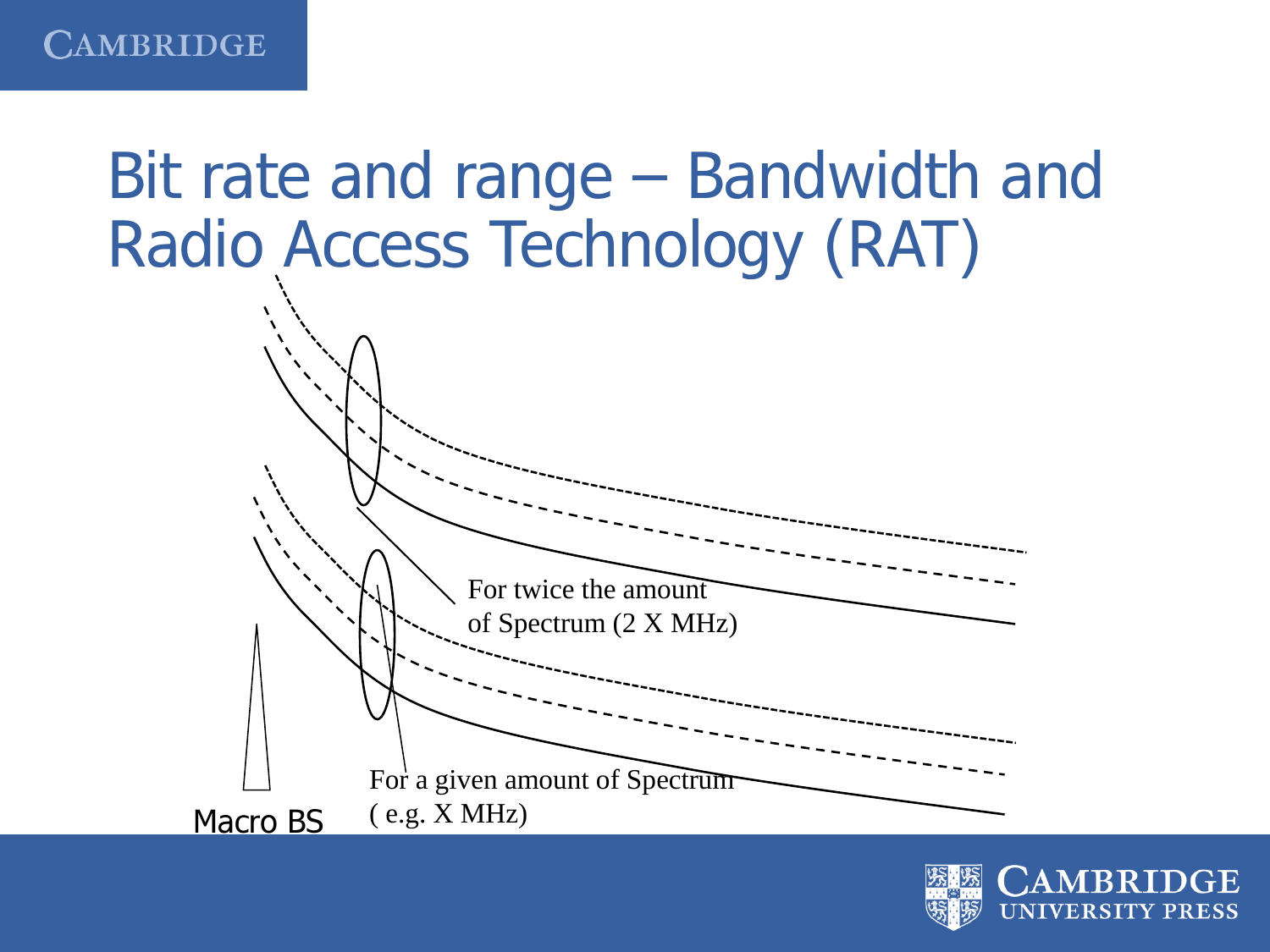

# Bit rate and range – Bandwidth and Radio Access Technology (RAT)

For twice the amount
of Spectrum (2 X MHz)

For a given amount of Spectrum
( e.g. X MHz)
Macro BS